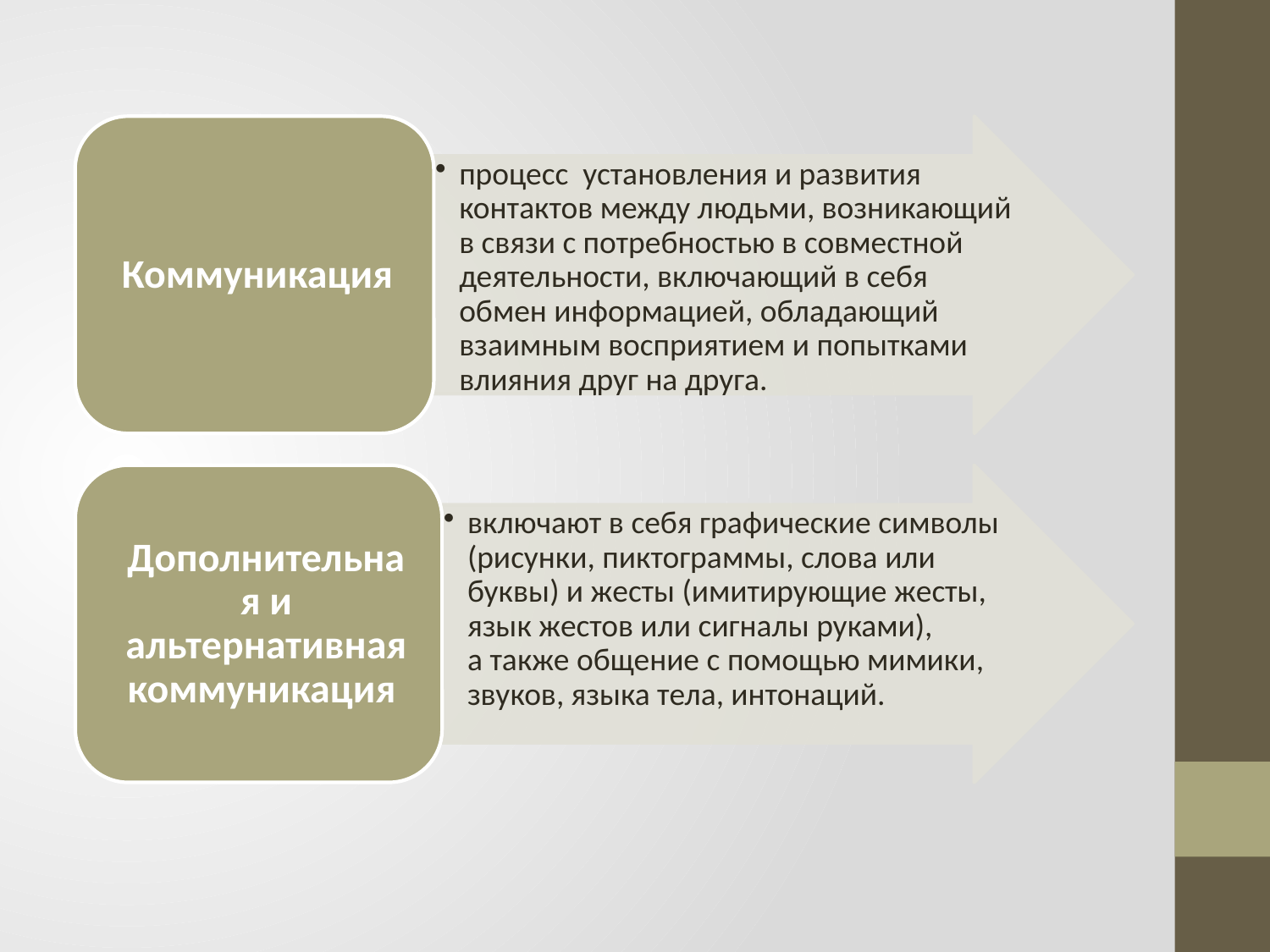

процесс  установления и развития контактов между людьми, возникающий в связи с потребностью в совместной деятельности, включающий в себя обмен информацией, обладающий взаимным восприятием и попытками влияния друг на друга.
Коммуникация
включают в себя графические символы (рисунки, пиктограммы, слова или буквы) и жесты (имитирующие жесты, язык жестов или сигналы руками), а также общение с помощью мимики, звуков, языка тела, интонаций.
Дополнительная и альтернативная коммуникация